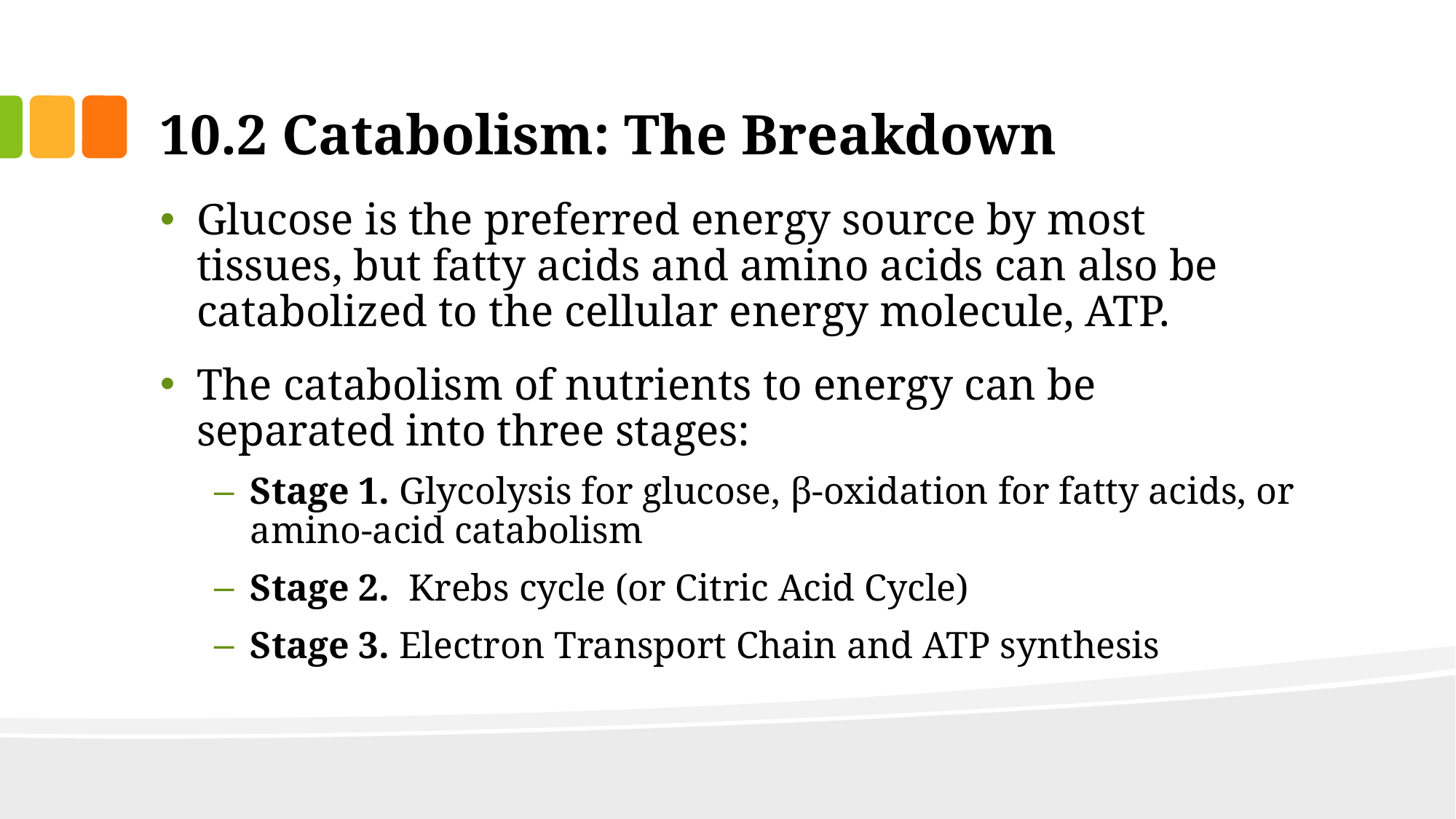

# 10.2 Catabolism: The Breakdown
Glucose is the preferred energy source by most tissues, but fatty acids and amino acids can also be catabolized to the cellular energy molecule, ATP.
The catabolism of nutrients to energy can be separated into three stages:
Stage 1. Glycolysis for glucose, β-oxidation for fatty acids, or amino-acid catabolism
Stage 2.  Krebs cycle (or Citric Acid Cycle)
Stage 3. Electron Transport Chain and ATP synthesis